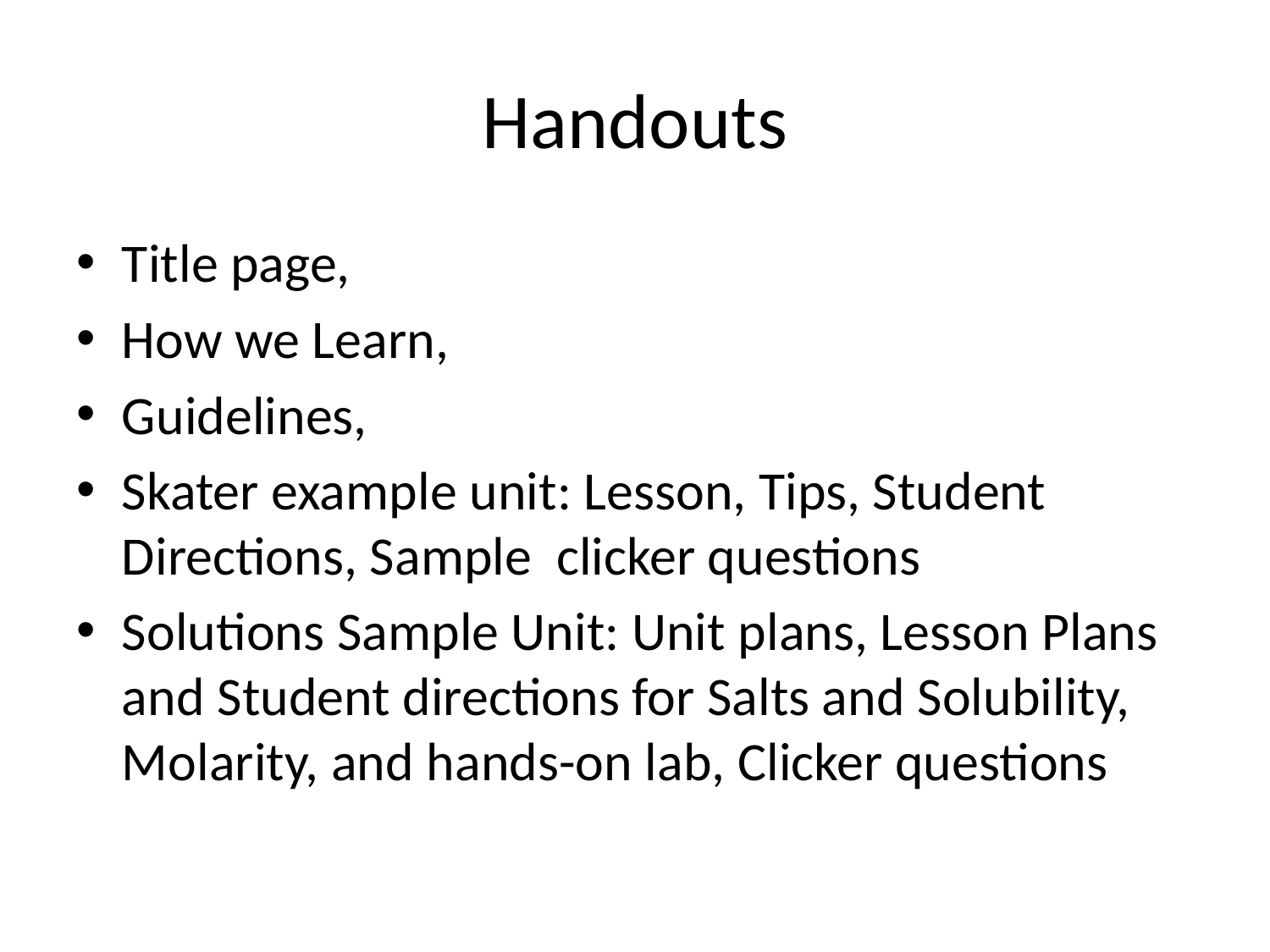

# Handouts
Title page,
How we Learn,
Guidelines,
Skater example unit: Lesson, Tips, Student Directions, Sample  clicker questions
Solutions Sample Unit: Unit plans, Lesson Plans and Student directions for Salts and Solubility, Molarity, and hands-on lab, Clicker questions